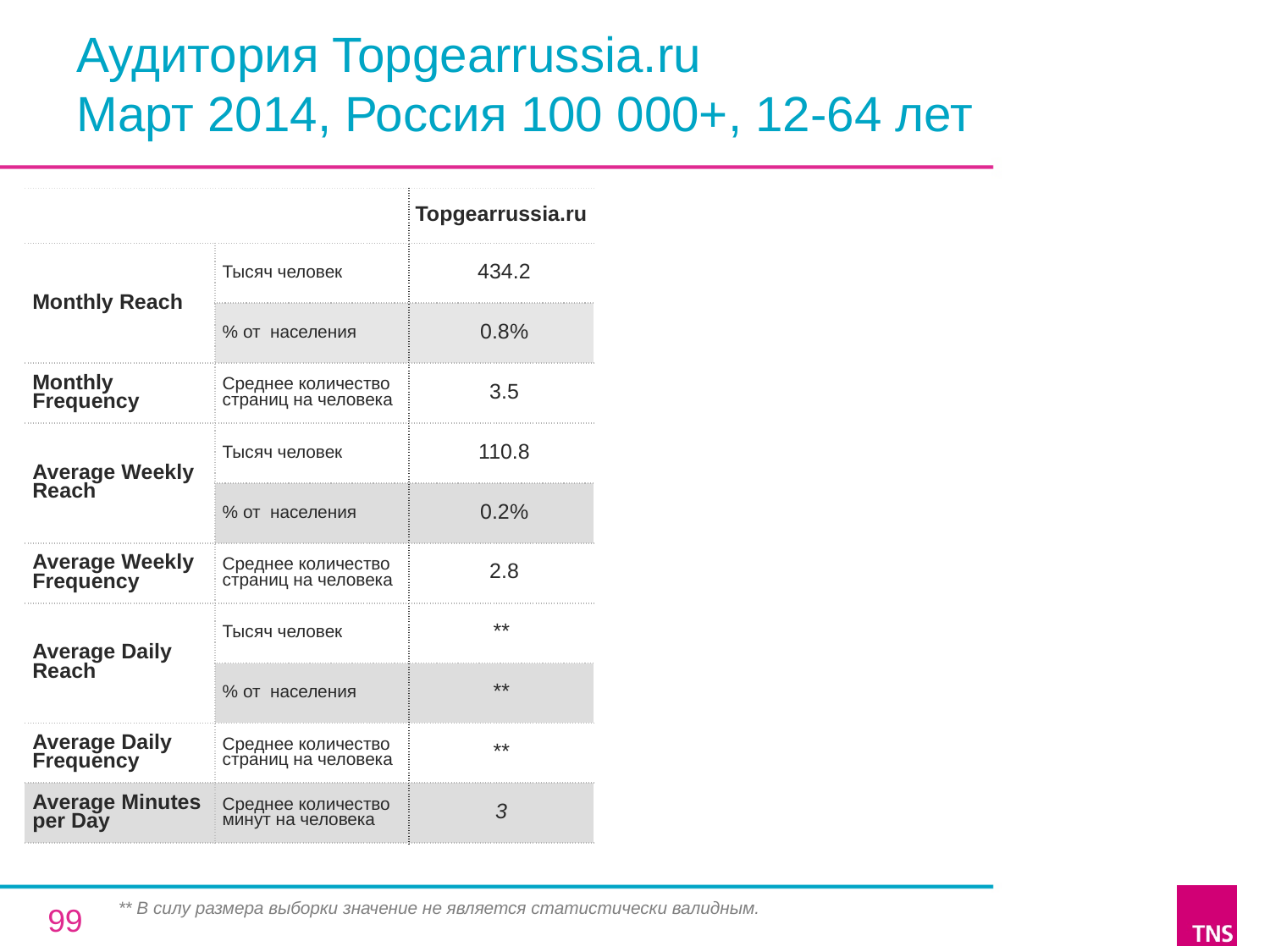

# Аудитория Topgearrussia.ru Март 2014, Россия 100 000+, 12-64 лет
|  |  | Topgearrussia.ru |
| --- | --- | --- |
| Monthly Reach | Тысяч человек | 434.2 |
|  | % от населения | 0.8% |
| Monthly Frequency | Среднее количество страниц на человека | 3.5 |
| Average Weekly Reach | Тысяч человек | 110.8 |
|  | % от населения | 0.2% |
| Average Weekly Frequency | Среднее количество страниц на человека | 2.8 |
| Average Daily Reach | Тысяч человек | \*\* |
|  | % от населения | \*\* |
| Average Daily Frequency | Среднее количество страниц на человека | \*\* |
| Average Minutes per Day | Среднее количество минут на человека | 3 |
** В силу размера выборки значение не является статистически валидным.
99